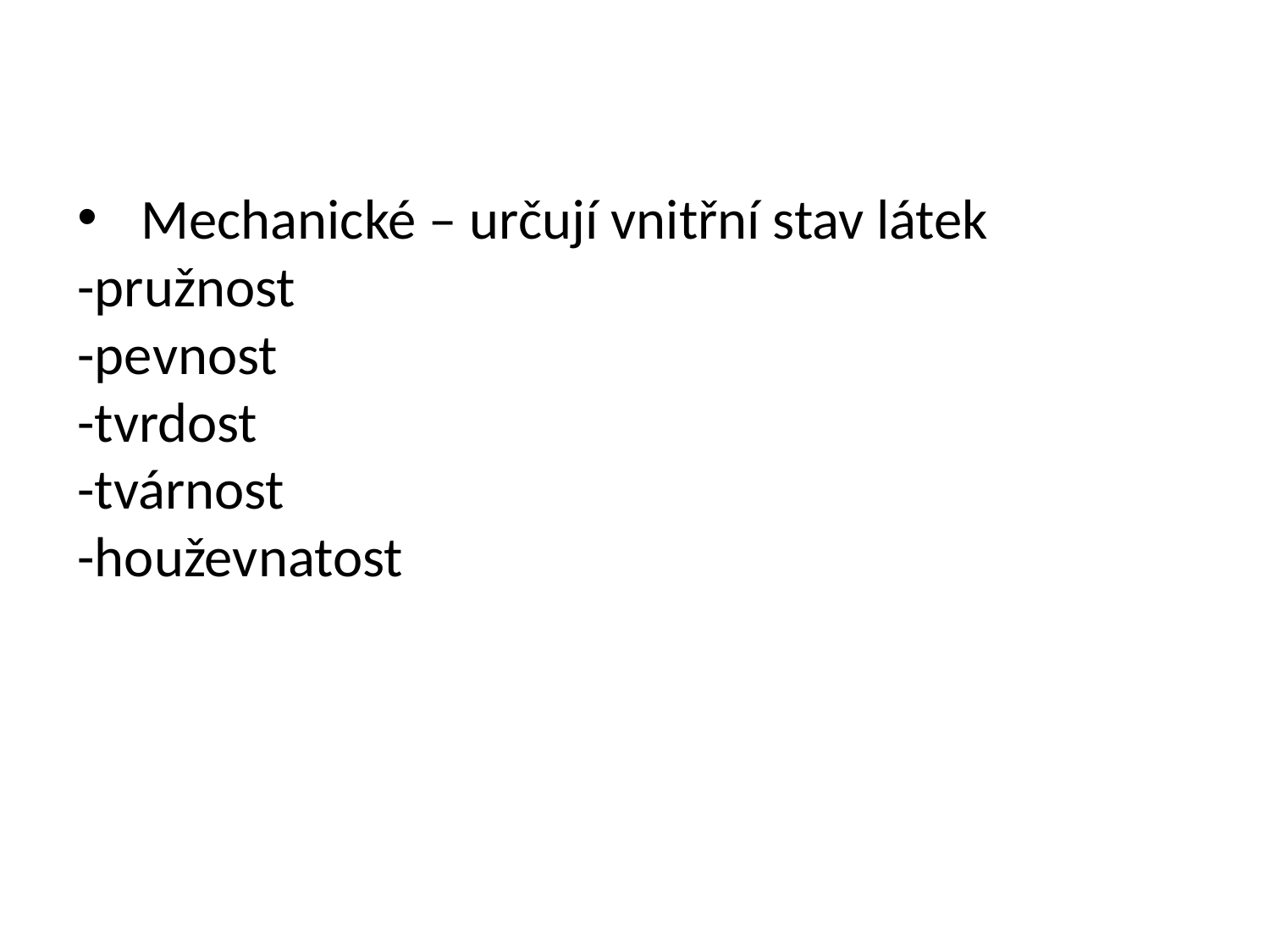

Mechanické – určují vnitřní stav látek
-pružnost
-pevnost
-tvrdost
-tvárnost
-houževnatost